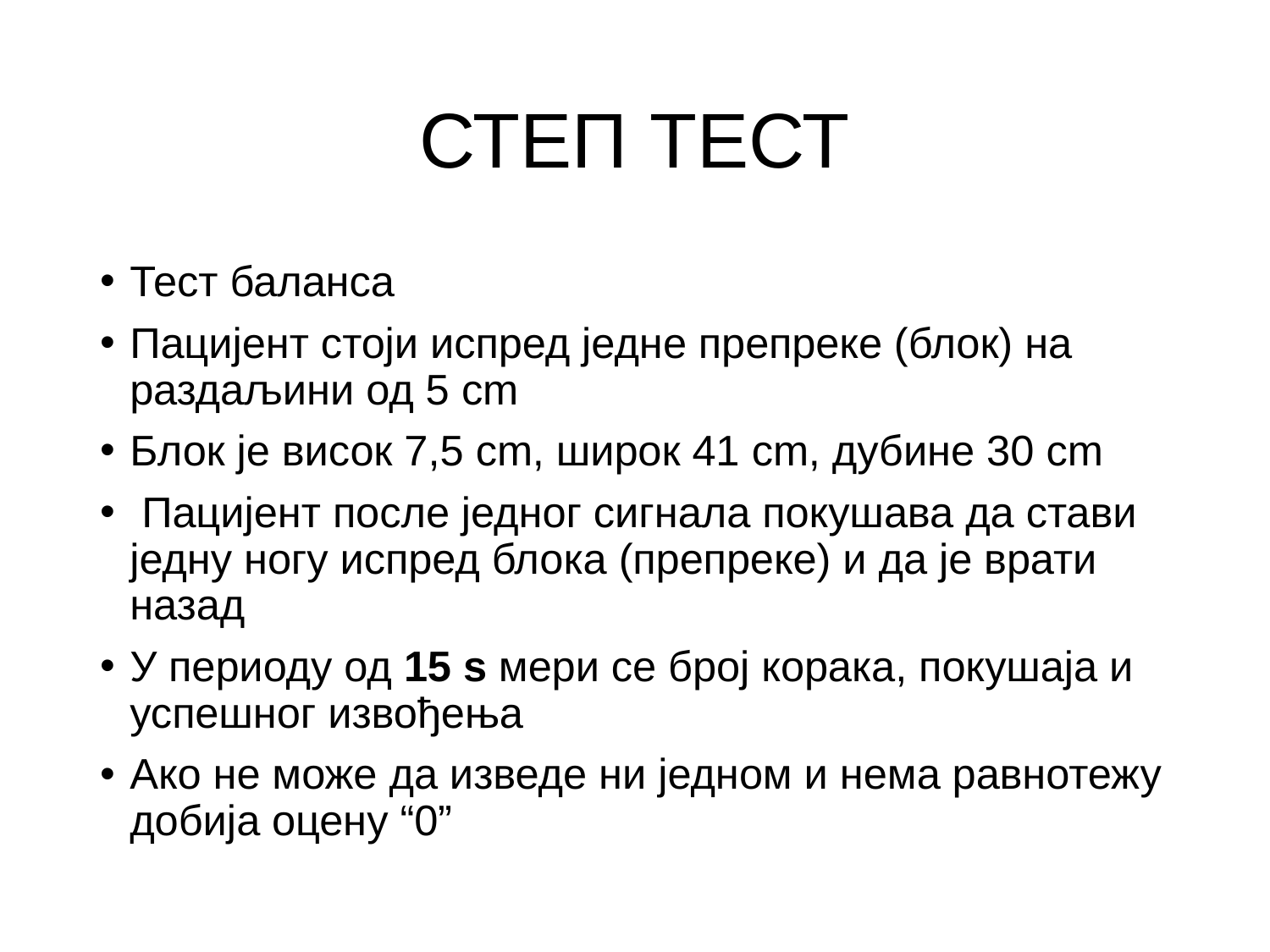

# СТЕП ТЕСТ
Тест баланса
Пацијент стоји испред једне препреке (блок) на раздаљини од 5 cm
Блок је висок 7,5 cm, широк 41 cm, дубине 30 cm
 Пацијент после једног сигнала покушава да стави једну ногу испред блока (препреке) и да је врати назад
У периоду од 15 s мери се број корака, покушаја и успешног извођења
Ако не може да изведе ни једном и нема равнотежу добија оцену “0”